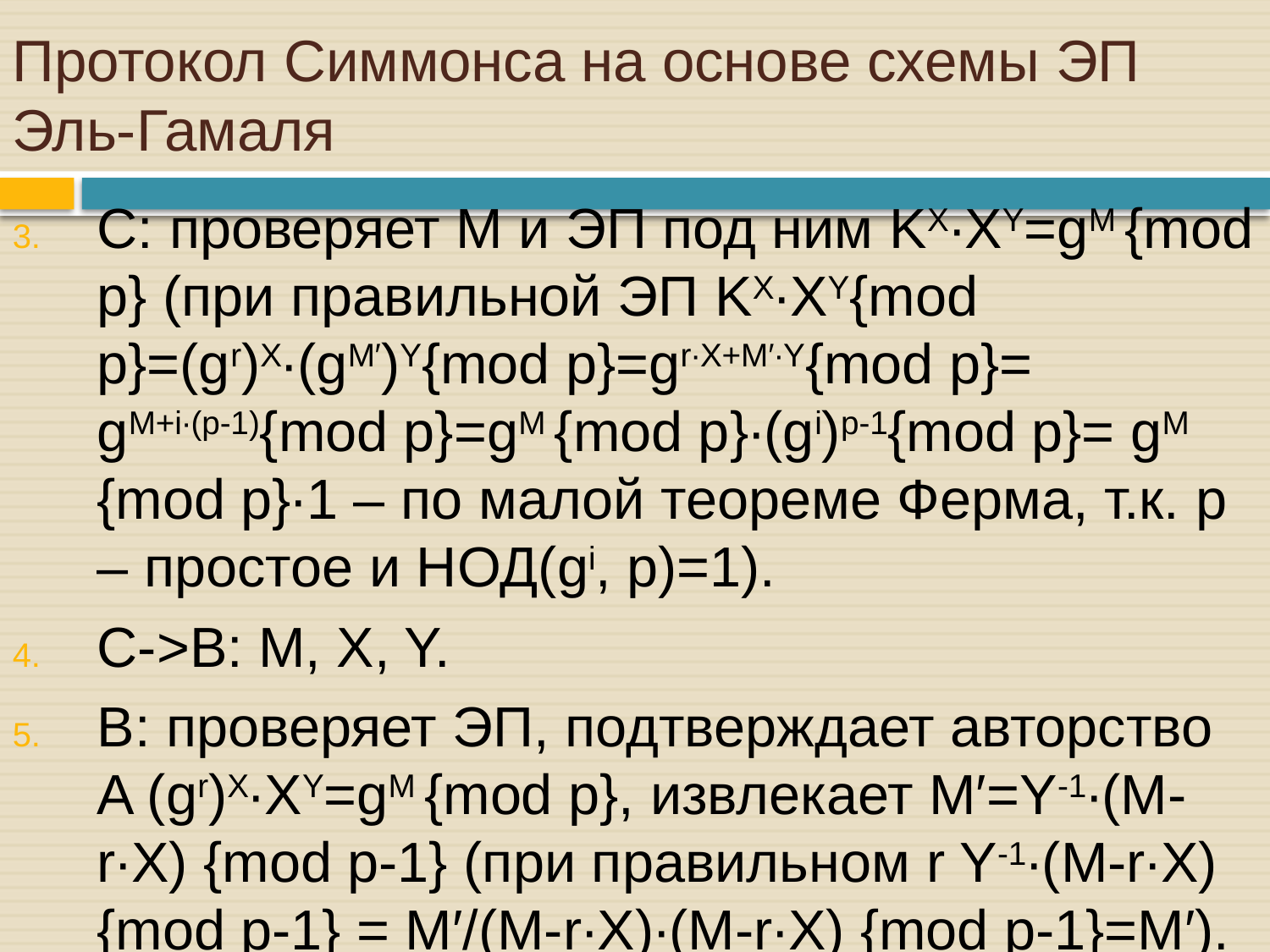

# Протокол Симмонса на основе схемы ЭП Эль-Гамаля
C: проверяет M и ЭП под ним KX∙XY=gM {mod p} (при правильной ЭП KX∙XY{mod p}=(gr)X∙(gM′)Y{mod p}=gr∙X+M′∙Y{mod p}=
gM+i∙(p-1){mod p}=gM {mod p}∙(gi)p-1{mod p}= gM {mod p}∙1 – по малой теореме Ферма, т.к. p – простое и НОД(gi, p)=1).
C->B: M, X, Y.
B: проверяет ЭП, подтверждает авторство A (gr)X∙XY=gM {mod p}, извлекает M′=Y-1∙(M-r∙X) {mod p-1} (при правильном r Y-1∙(M-r∙X){mod p-1} = M′/(M-r∙X)∙(M-r∙X) {mod p-1}=M′).